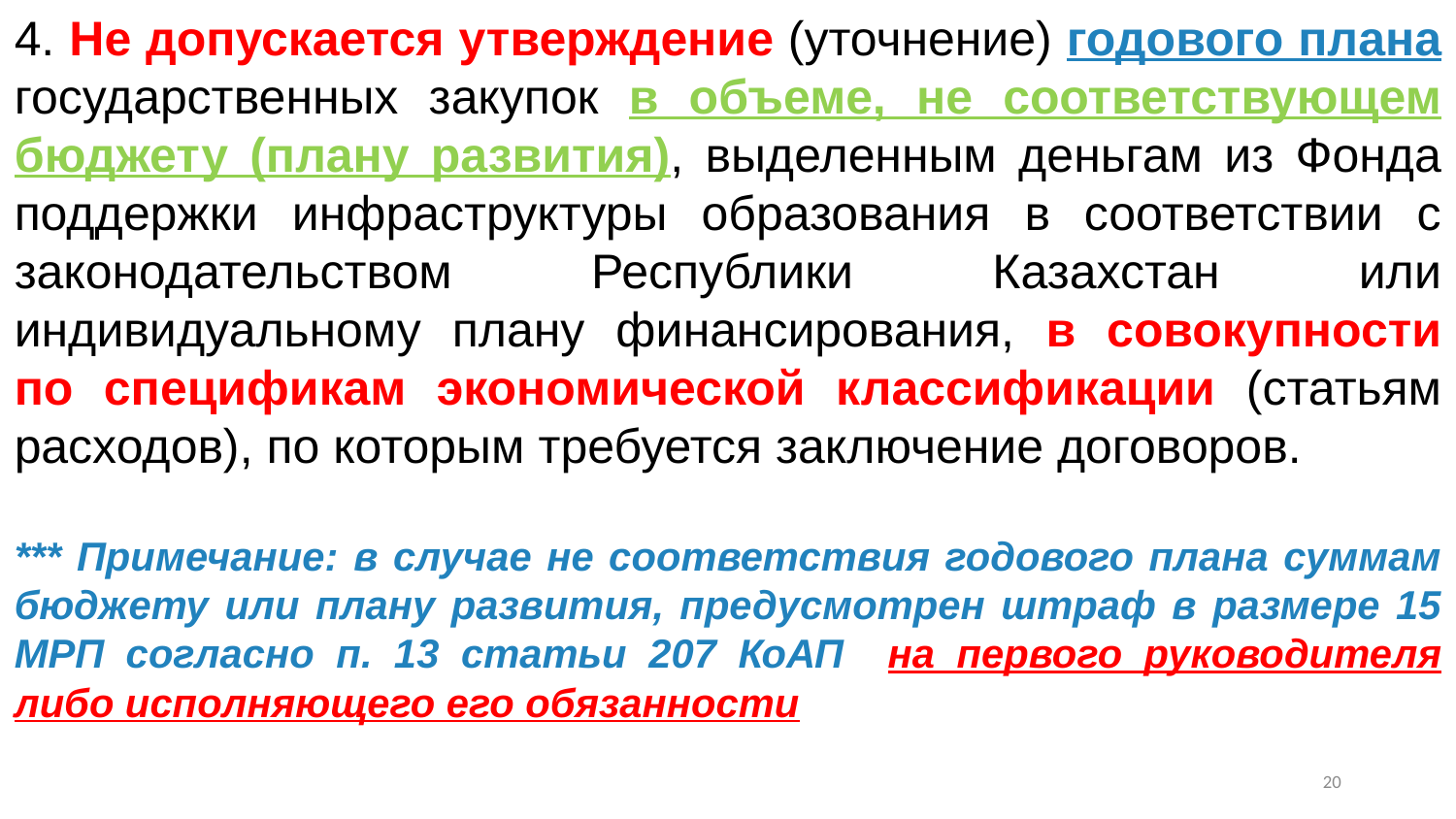

4. Не допускается утверждение (уточнение) годового плана государственных закупок в объеме, не соответствующем бюджету (плану развития), выделенным деньгам из Фонда поддержки инфраструктуры образования в соответствии с законодательством Республики Казахстан или индивидуальному плану финансирования, в совокупности по спецификам экономической классификации (статьям расходов), по которым требуется заключение договоров.

*** Примечание: в случае не соответствия годового плана суммам бюджету или плану развития, предусмотрен штраф в размере 15 МРП согласно п. 13 статьи 207 КоАП  на первого руководителя либо исполняющего его обязанности
20